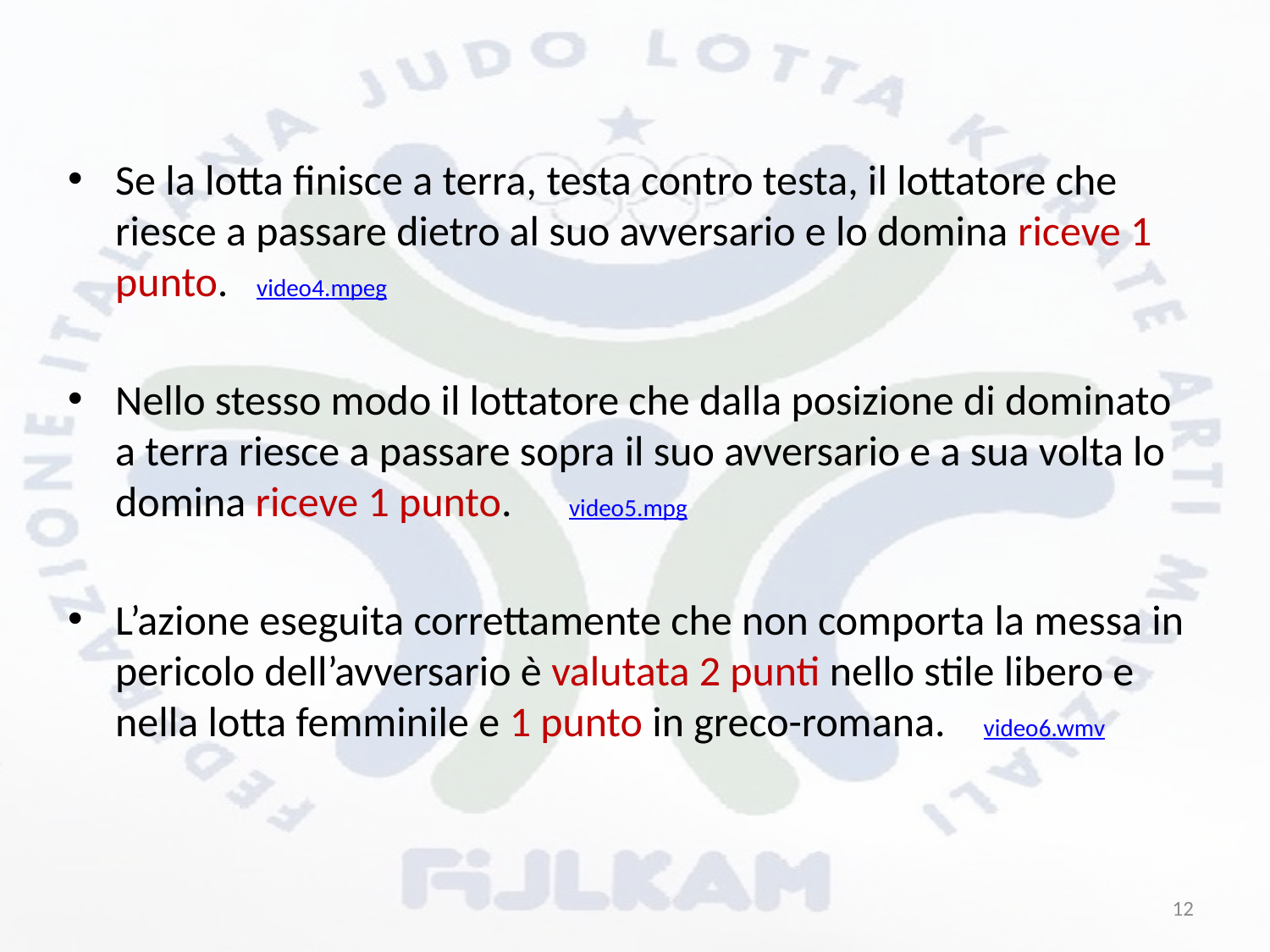

Se la lotta finisce a terra, testa contro testa, il lottatore che riesce a passare dietro al suo avversario e lo domina riceve 1 punto.   video4.mpeg

Nello stesso modo il lottatore che dalla posizione di dominato a terra riesce a passare sopra il suo avversario e a sua volta lo domina riceve 1 punto.      video5.mpg

L’azione eseguita correttamente che non comporta la messa in pericolo dell’avversario è valutata 2 punti nello stile libero e nella lotta femminile e 1 punto in greco-romana.    video6.wmv

12